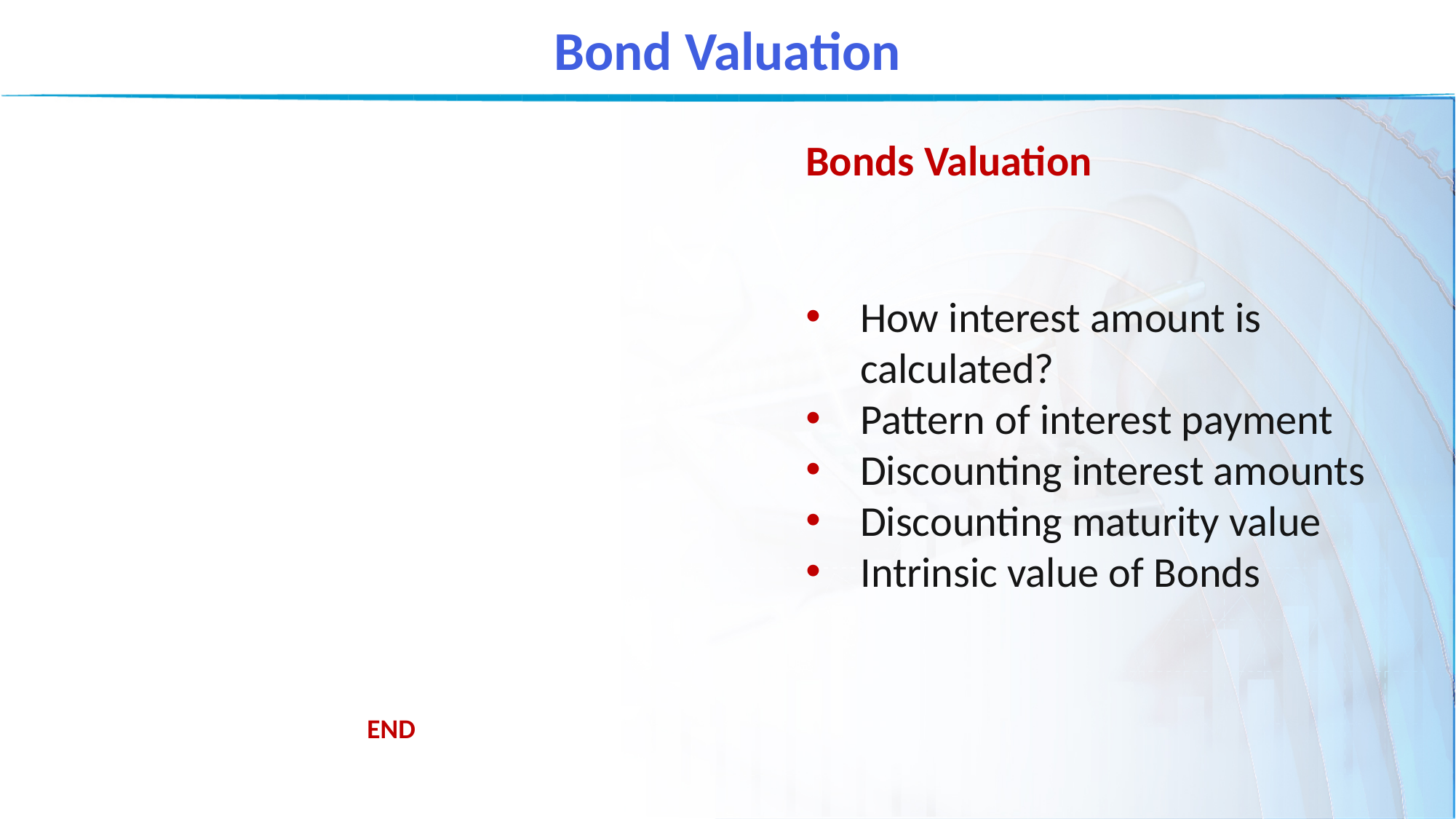

Bond Valuation
Bonds Valuation

How interest amount is calculated?
Pattern of interest payment
Discounting interest amounts
Discounting maturity value
Intrinsic value of Bonds

END